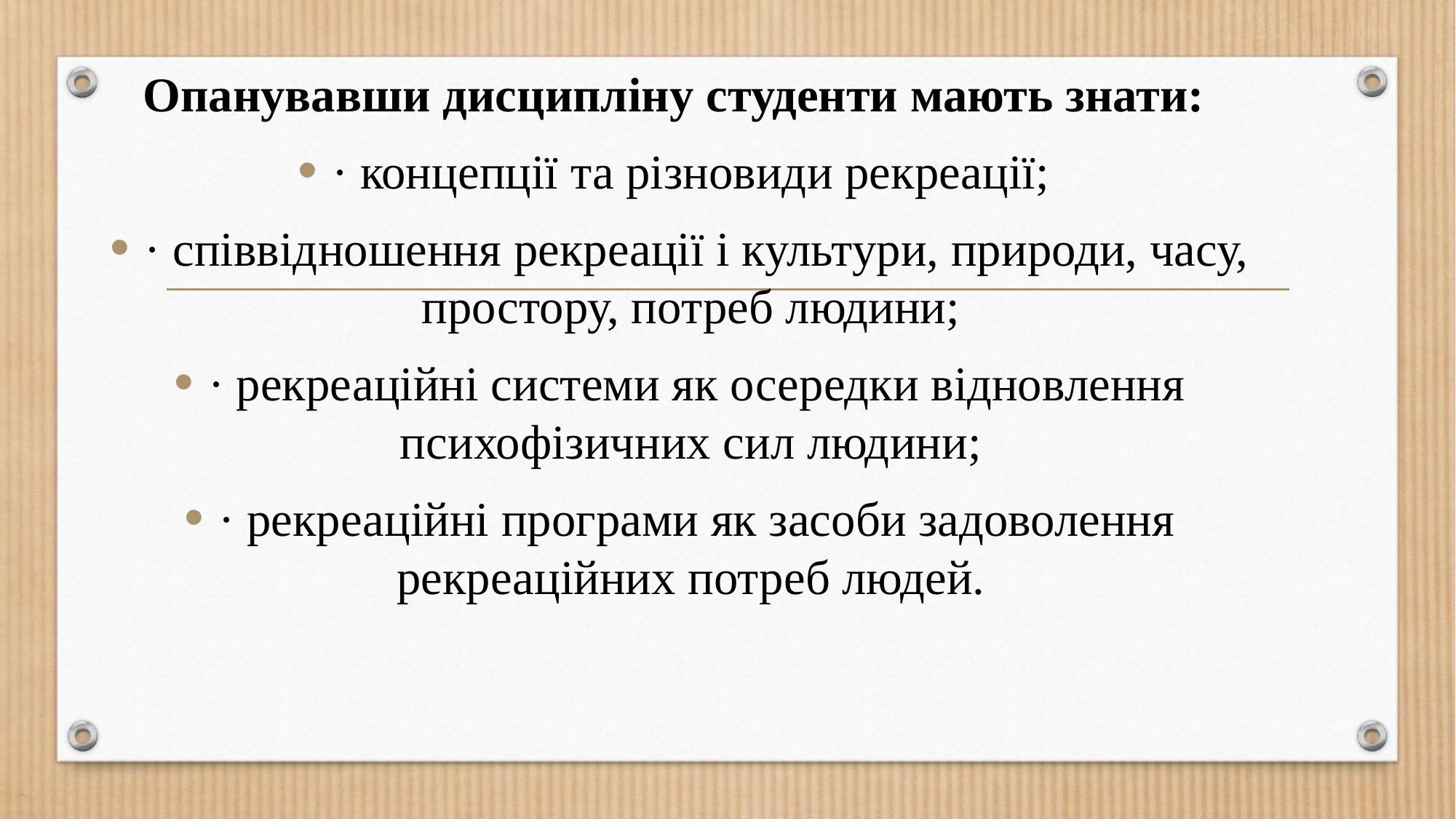

Опанувавши дисципліну студенти мають знати:
· концепції та різновиди рекреації;
· співвідношення рекреації і культури, природи, часу, простору, потреб людини;
· рекреаційні системи як осередки відновлення психофізичних сил людини;
· рекреаційні програми як засоби задоволення рекреаційних потреб людей.